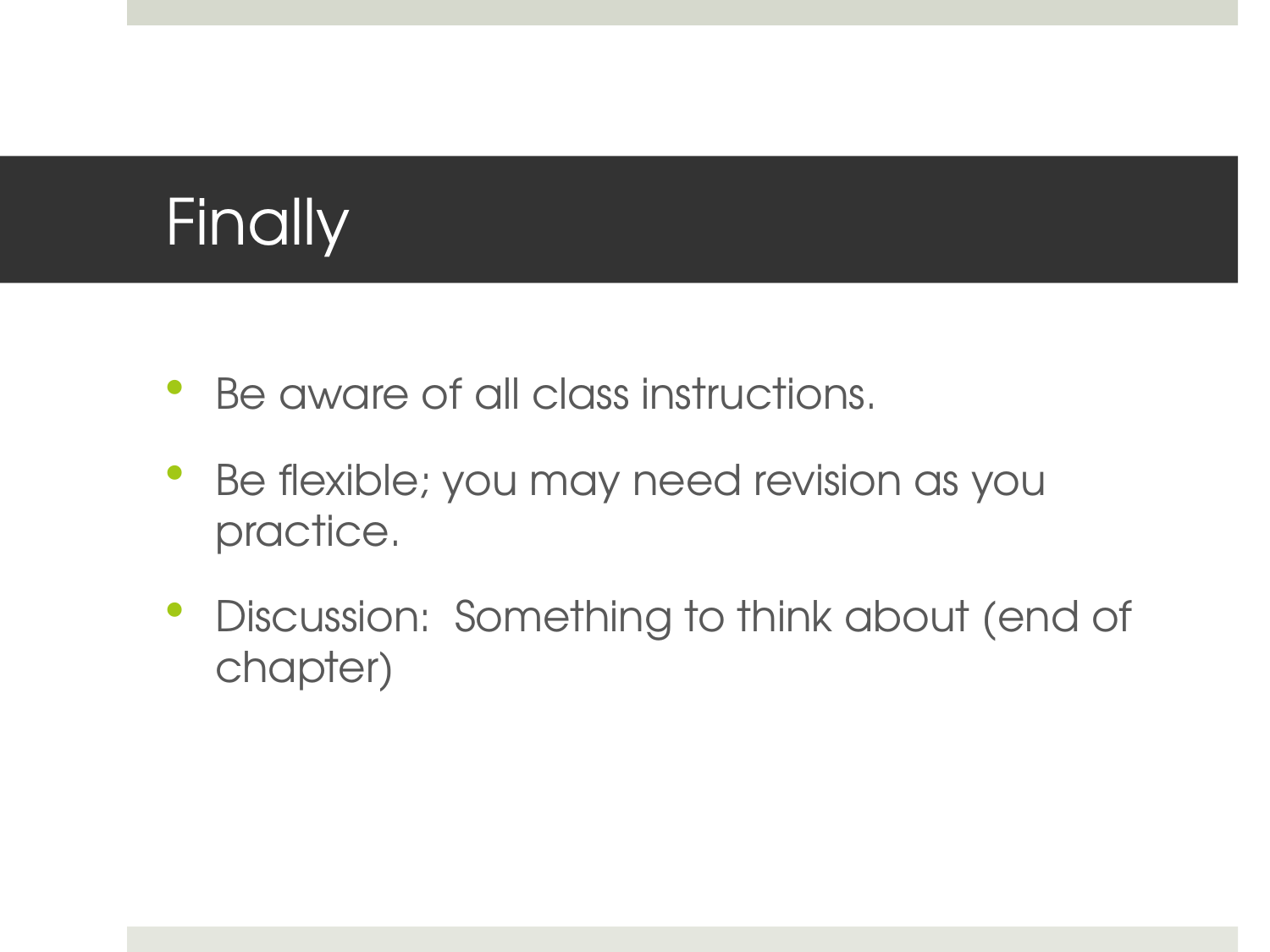

# Finally
Be aware of all class instructions.
Be flexible; you may need revision as you practice.
Discussion:  Something to think about (end of chapter)